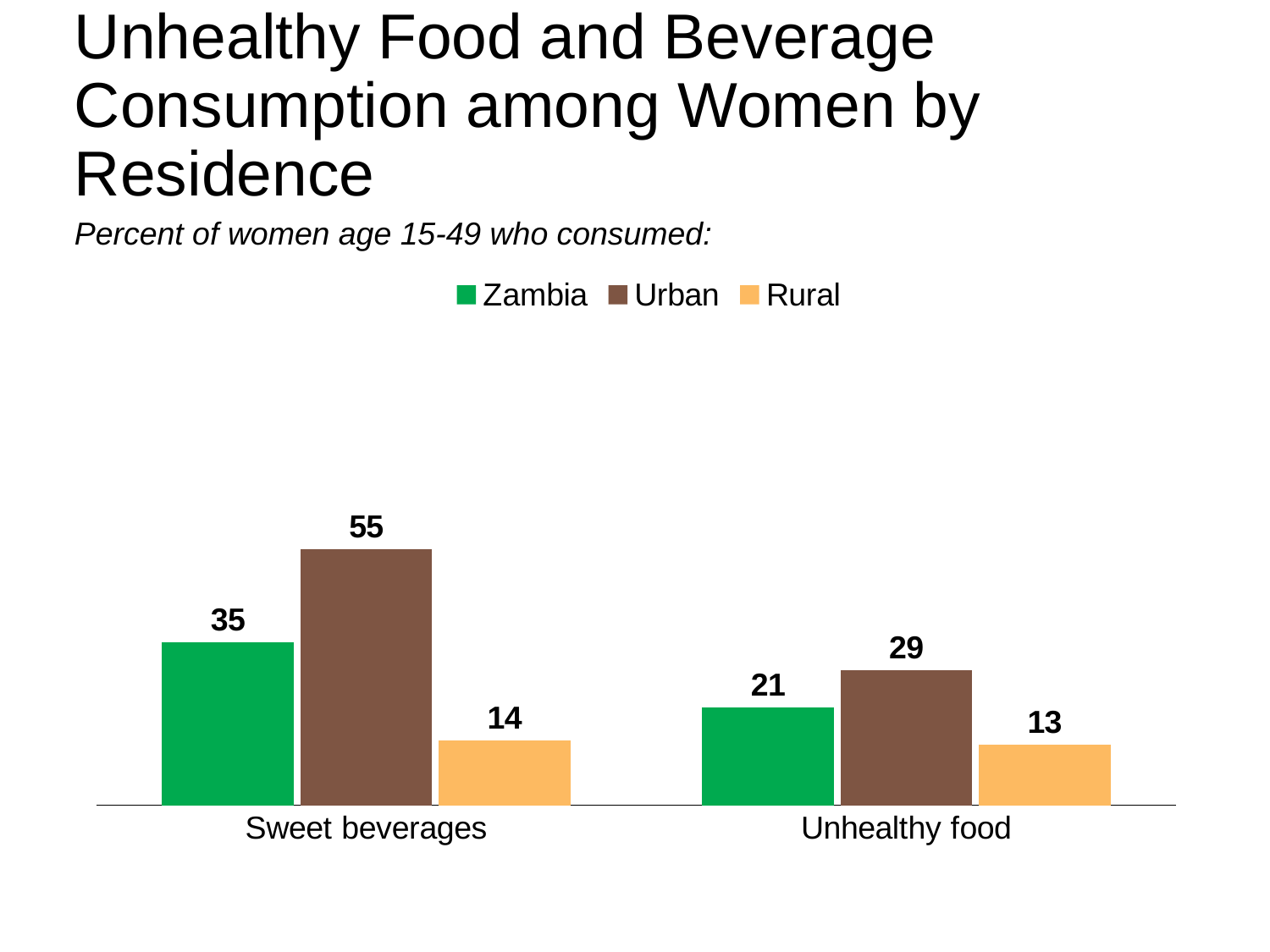

# Unhealthy Food and Beverage Consumption among Women by Residence
Percent of women age 15-49 who consumed:

### Chart

| Category | Zambia | Urban | Rural |
|---|---|---|---|
| Sweet beverages | 35.0 | 55.0 | 14.0 |
| Unhealthy food | 21.0 | 29.0 | 13.0 |